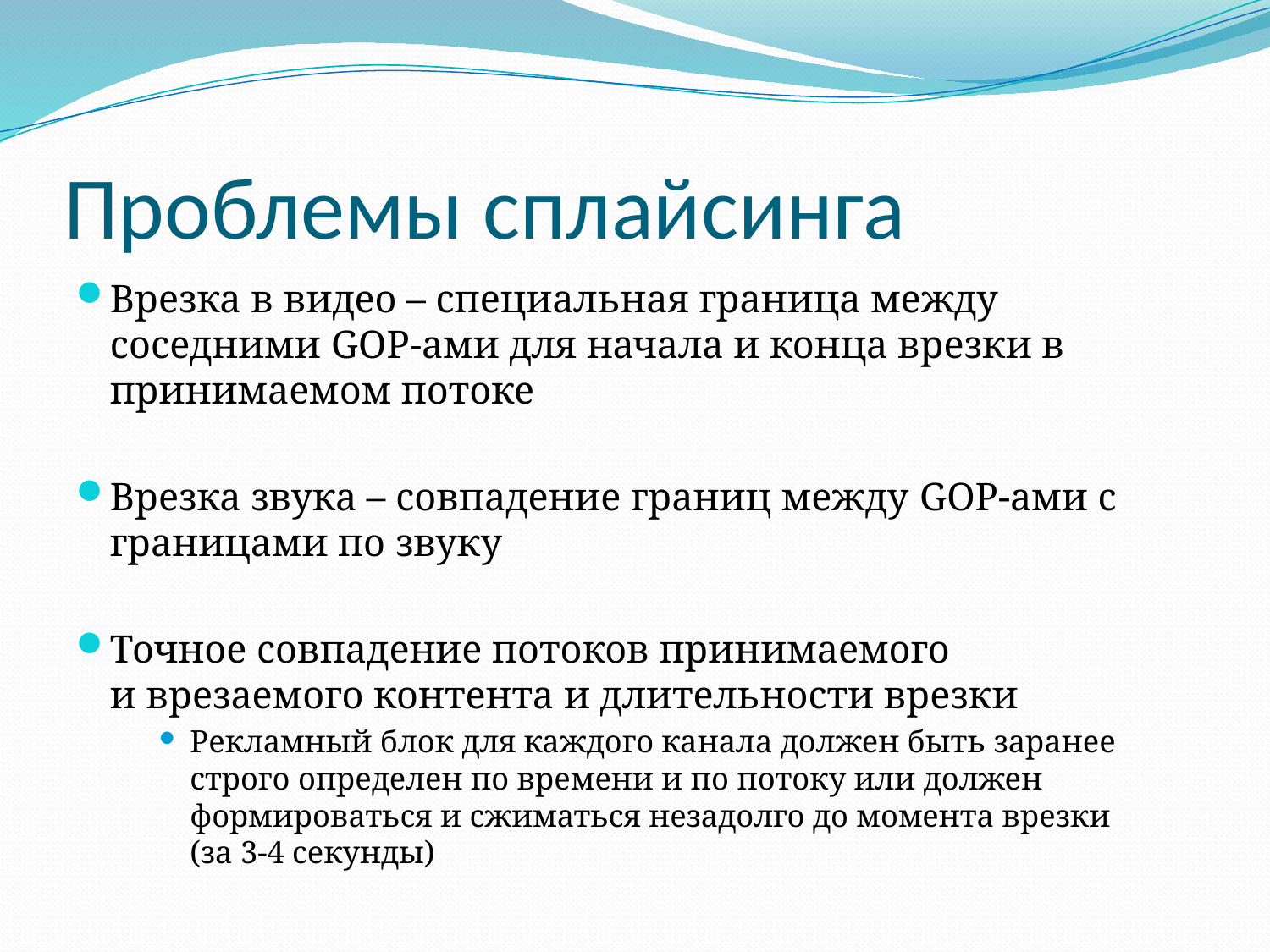

# Проблемы сплайсинга
Врезка в видео – специальная граница между соседними GOP-ами для начала и конца врезки в принимаемом потоке

Врезка звука – совпадение границ между GOP-ами с границами по звуку

Точное совпадение потоков принимаемого
и врезаемого контента и длительности врезки
Рекламный блок для каждого канала должен быть заранее строго определен по времени и по потоку или должен формироваться и сжиматься незадолго до момента врезки
(за 3-4 секунды)